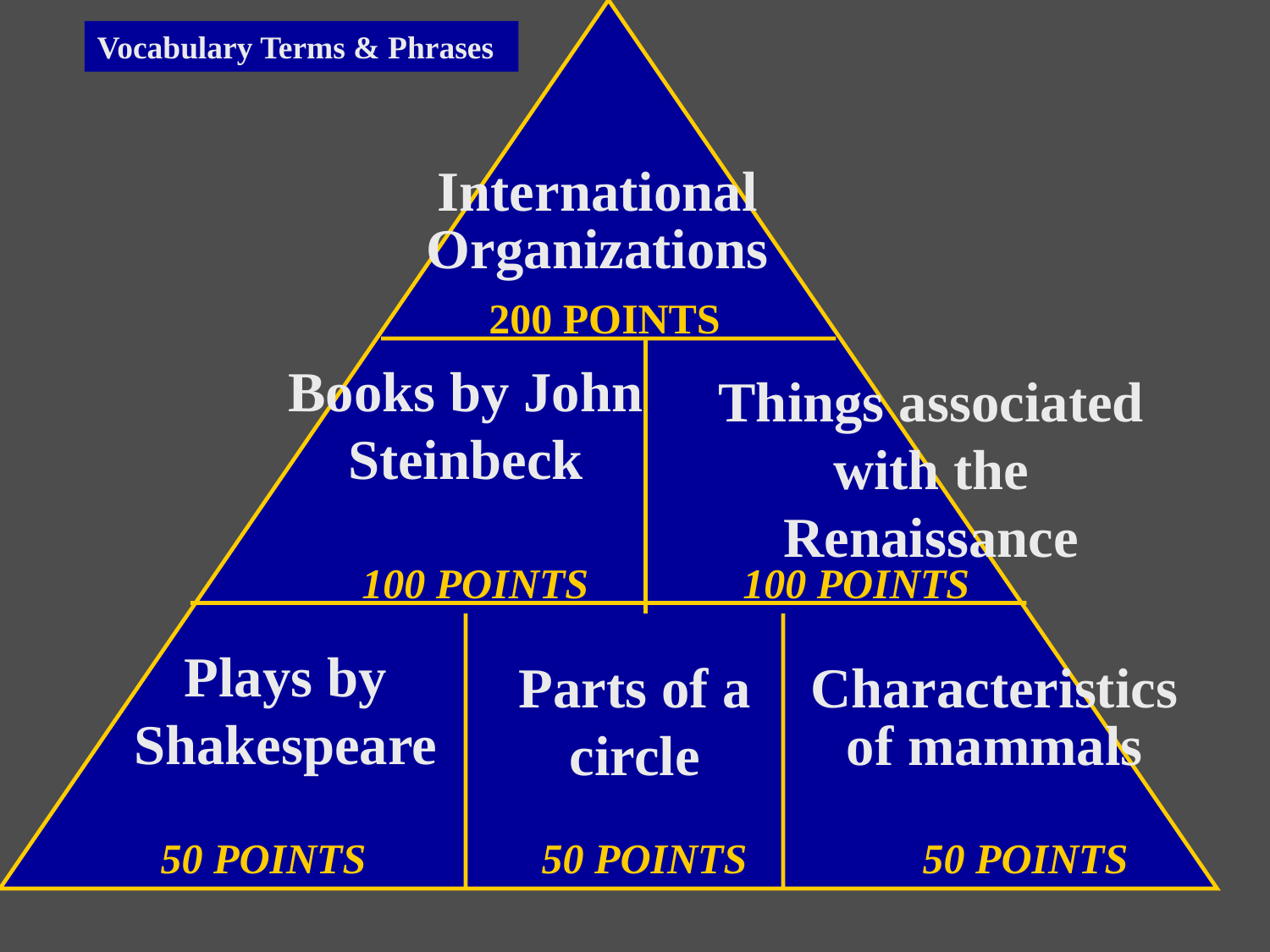

Vocabulary Terms & Phrases
International Organizations
200 POINTS

Books by John Steinbeck
Things associated with the Renaissance
100 POINTS		100 POINTS

Plays by Shakespeare
Parts of a circle
Characteristics of mammals
50 POINTS		50 POINTS		50 POINTS